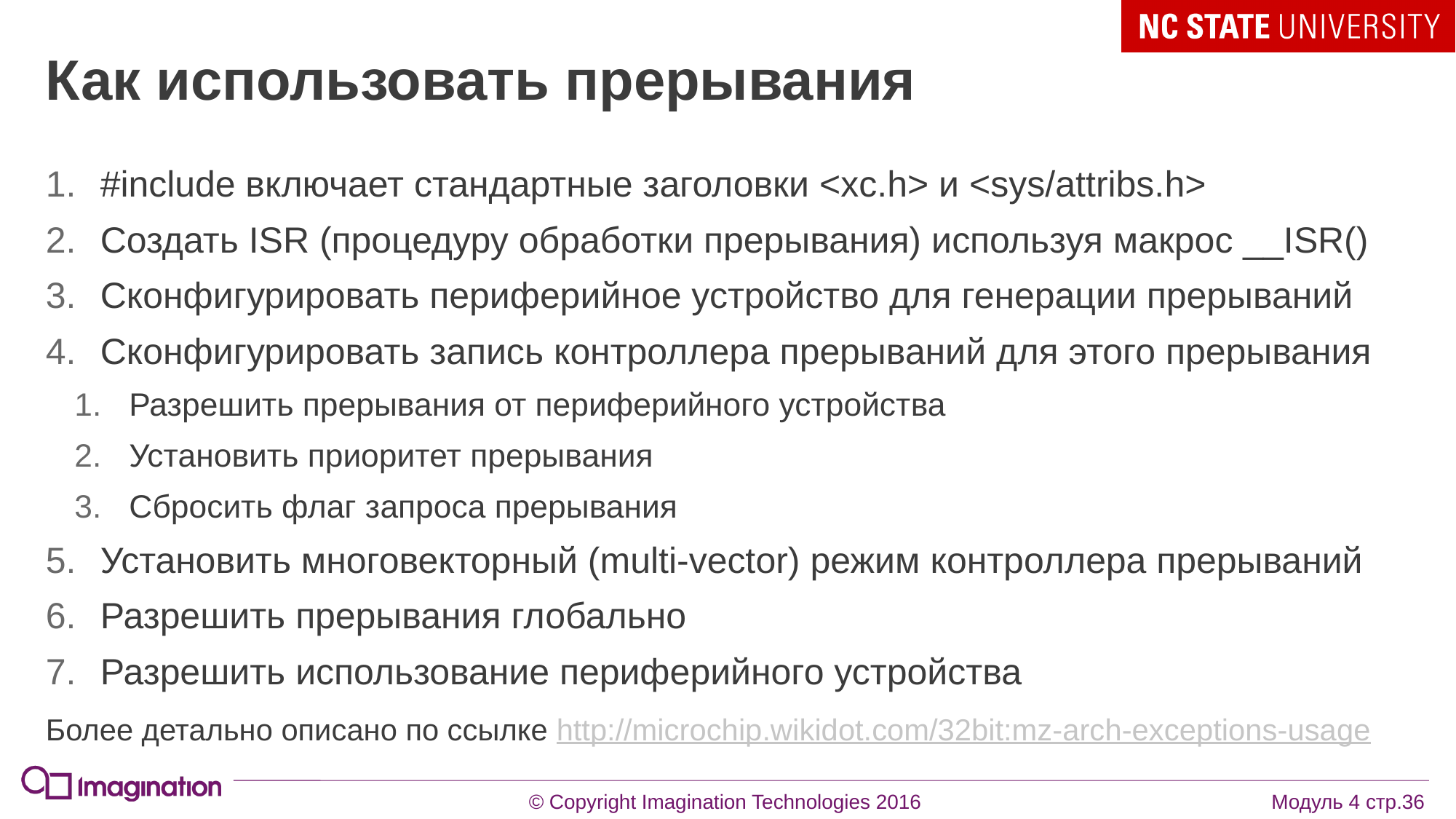

# Как использовать прерывания

#include включает стандартные заголовки <xc.h> и <sys/attribs.h>
Создать ISR (процедуру обработки прерывания) используя макрос __ISR()
Сконфигурировать периферийное устройство для генерации прерываний
Сконфигурировать запись контроллера прерываний для этого прерывания
Разрешить прерывания от периферийного устройства
Установить приоритет прерывания
Сбросить флаг запроса прерывания
Установить многовекторный (multi-vector) режим контроллера прерываний
Разрешить прерывания глобально
Разрешить использование периферийного устройства
Более детально описано по ссылке http://microchip.wikidot.com/32bit:mz-arch-exceptions-usage